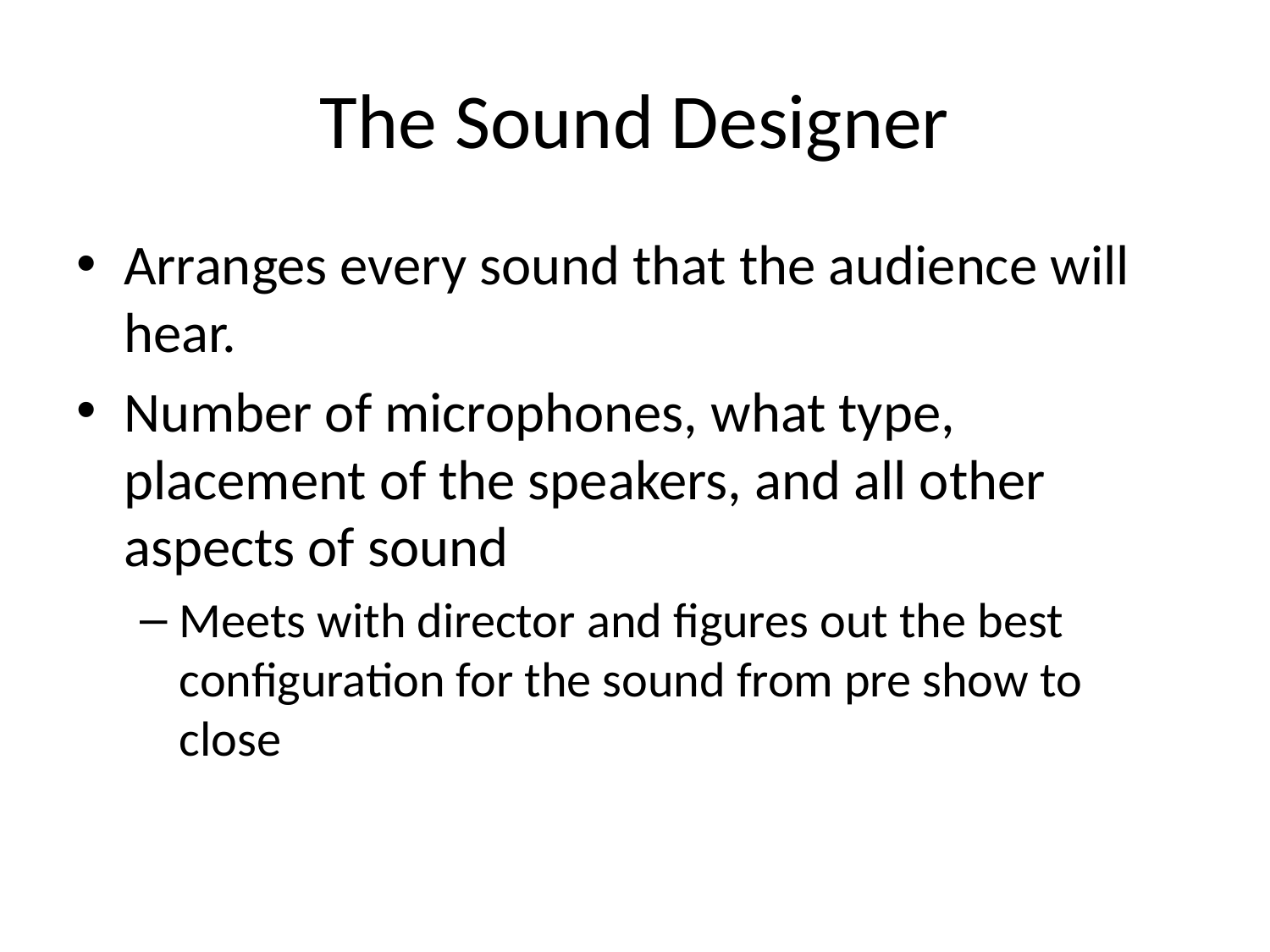

# The Sound Designer
Arranges every sound that the audience will hear.
Number of microphones, what type, placement of the speakers, and all other aspects of sound
Meets with director and figures out the best configuration for the sound from pre show to close